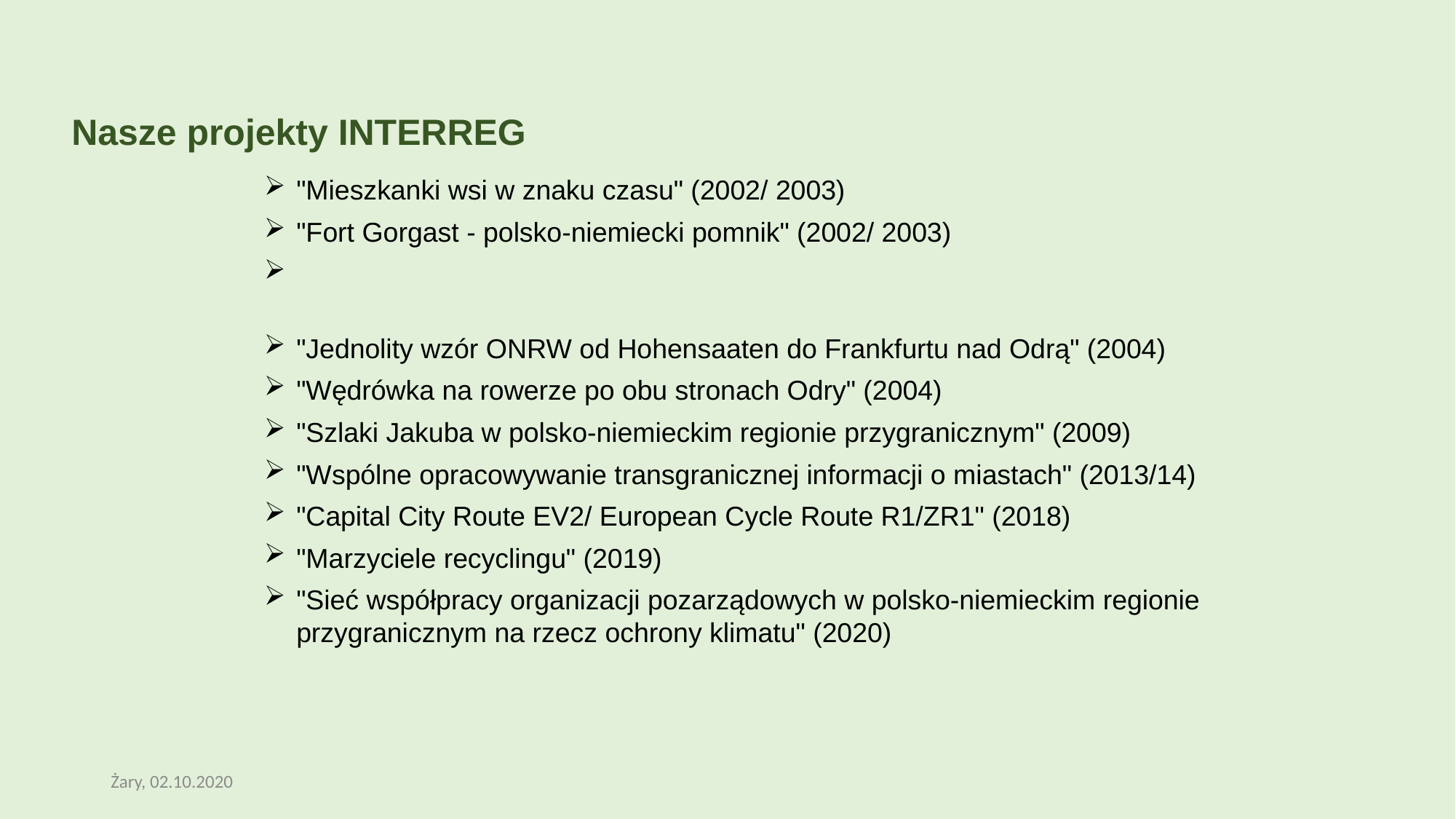

Nasze projekty INTERREG

"Mieszkanki wsi w znaku czasu" (2002/ 2003)
"Fort Gorgast - polsko-niemiecki pomnik" (2002/ 2003)

"Jednolity wzór ONRW od Hohensaaten do Frankfurtu nad Odrą" (2004)
"Wędrówka na rowerze po obu stronach Odry" (2004)
"Szlaki Jakuba w polsko-niemieckim regionie przygranicznym" (2009)
"Wspólne opracowywanie transgranicznej informacji o miastach" (2013/14)
"Capital City Route EV2/ European Cycle Route R1/ZR1" (2018)
"Marzyciele recyclingu" (2019)
"Sieć współpracy organizacji pozarządowych w polsko-niemieckim regionie przygranicznym na rzecz ochrony klimatu" (2020)

Żary, 02.10.2020